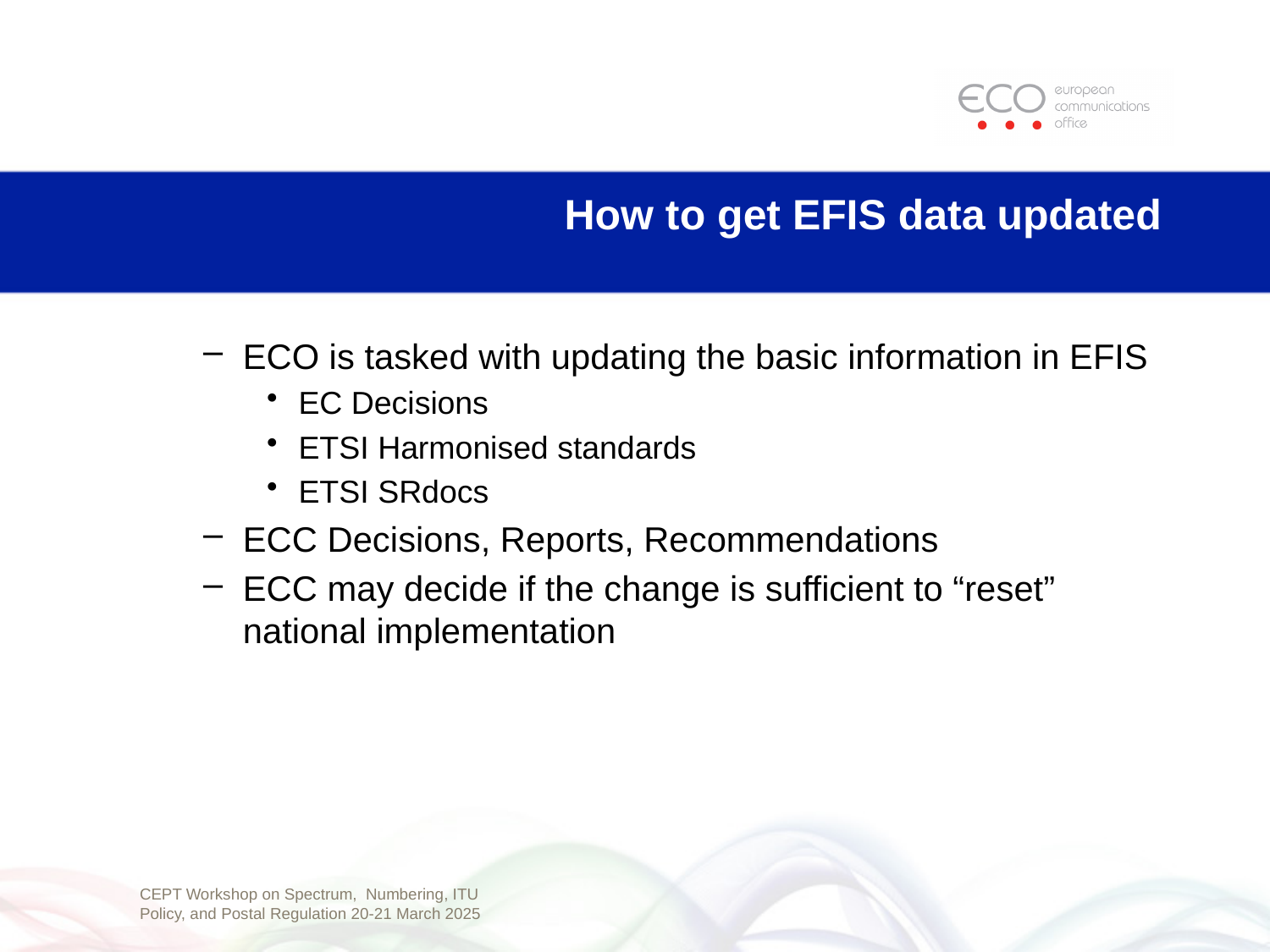

# How to get EFIS data updated
ECO is tasked with updating the basic information in EFIS
EC Decisions
ETSI Harmonised standards
ETSI SRdocs
ECC Decisions, Reports, Recommendations
ECC may decide if the change is sufficient to “reset” national implementation
CEPT Workshop on Spectrum,  Numbering, ITU Policy, and Postal Regulation 20-21 March 2025